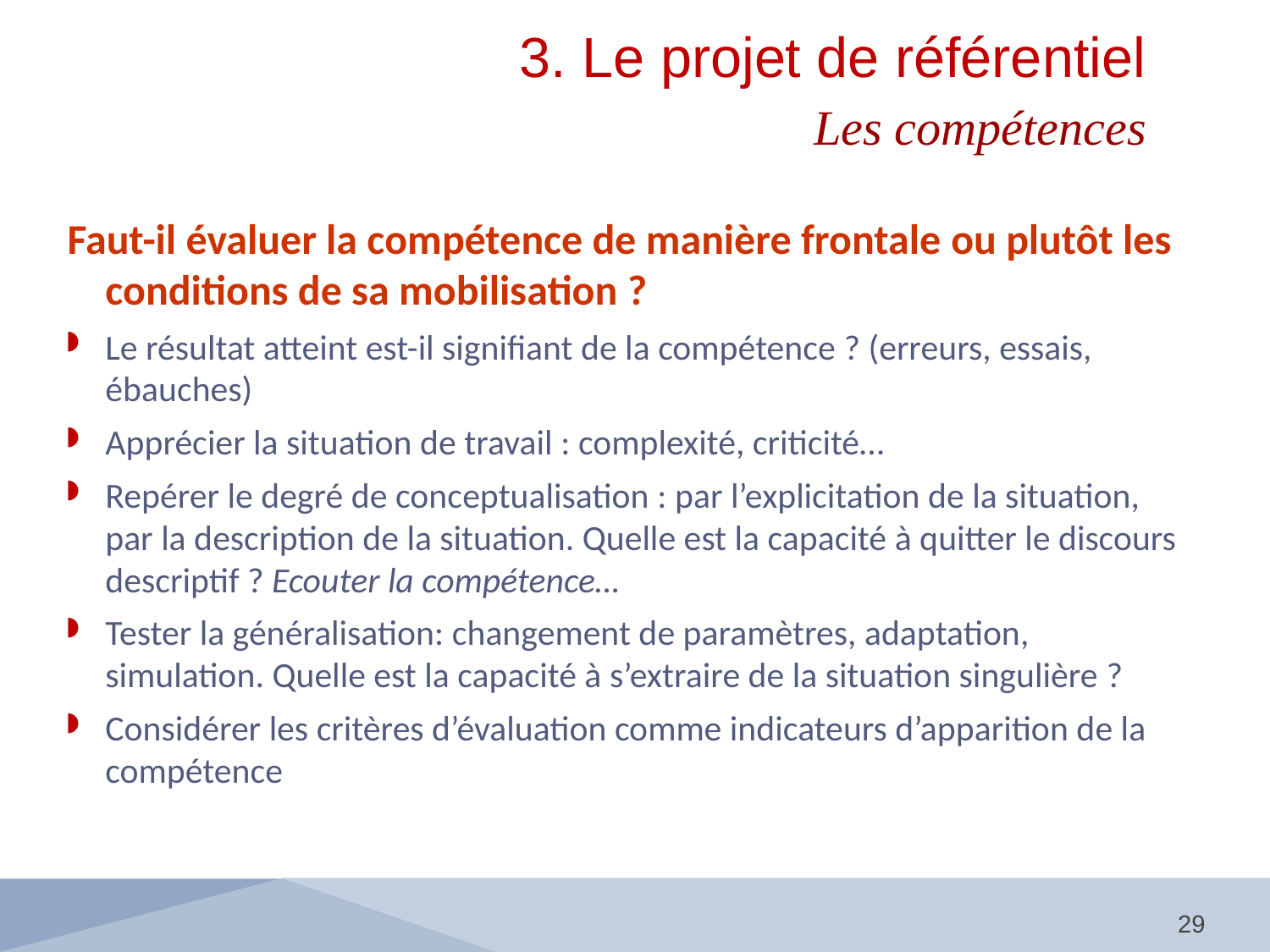

3. Le projet de référentiel
 Les compétences
Faut-il évaluer la compétence de manière frontale ou plutôt les conditions de sa mobilisation ?
Le résultat atteint est-il signifiant de la compétence ? (erreurs, essais, ébauches)
Apprécier la situation de travail : complexité, criticité…
Repérer le degré de conceptualisation : par l’explicitation de la situation, par la description de la situation. Quelle est la capacité à quitter le discours descriptif ? Ecouter la compétence…
Tester la généralisation: changement de paramètres, adaptation, simulation. Quelle est la capacité à s’extraire de la situation singulière ?
Considérer les critères d’évaluation comme indicateurs d’apparition de la compétence
29